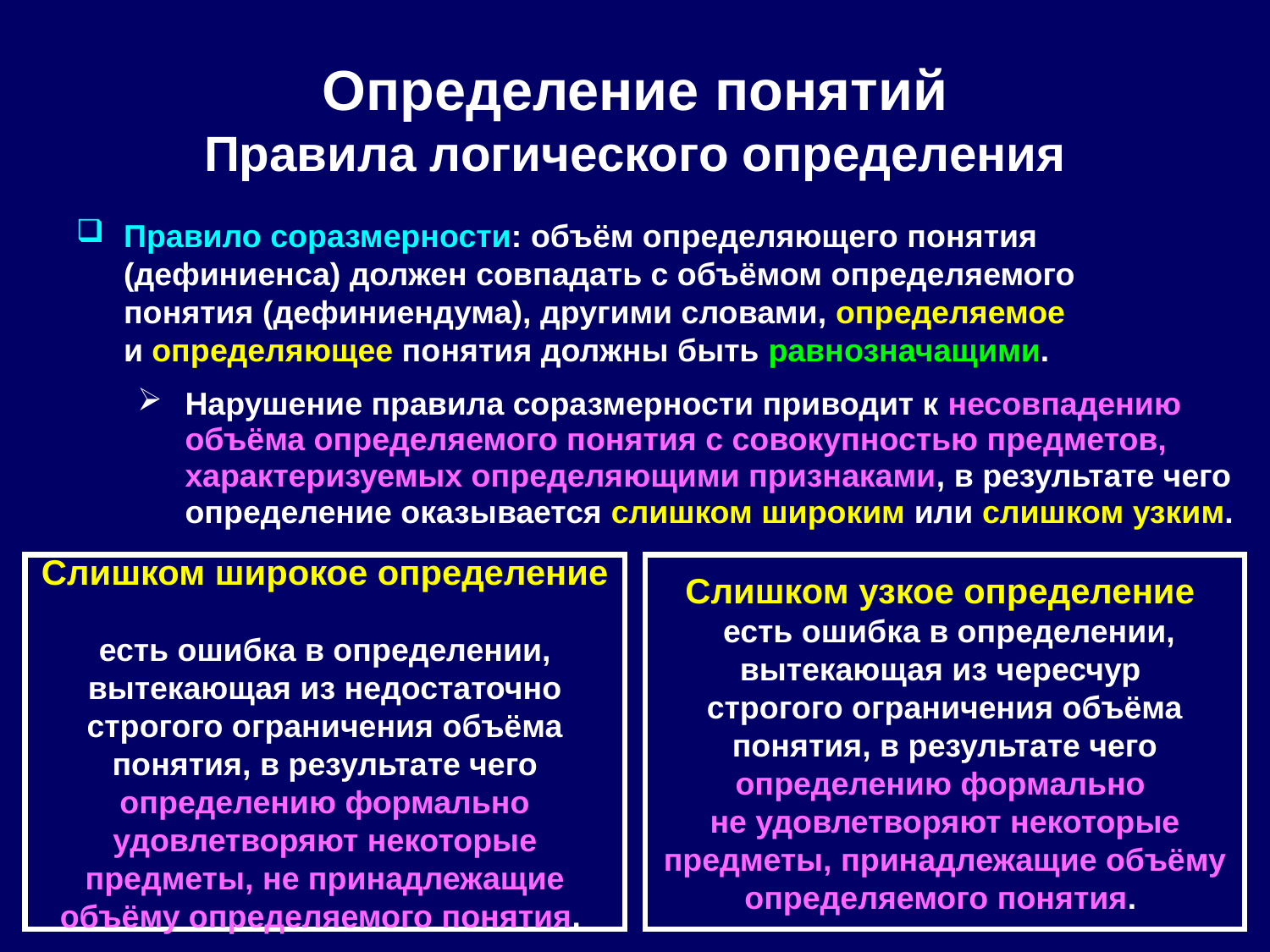

Определение понятий
Правила логического определения
Правило соразмерности: объём определяющего понятия (дефиниенса) должен совпадать с объёмом определяемого понятия (дефиниендума), другими словами, определяемое
и определяющее понятия должны быть равнозначащими.
Нарушение правила соразмерности приводит к несовпадению объёма определяемого понятия с совокупностью предметов, характеризуемых определяющими признаками, в результате чего определение оказывается слишком широким или слишком узким.
Слишком широкое определение
есть ошибка в определении, вытекающая из недостаточно строгого ограничения объёма понятия, в результате чего определению формально удовлетворяют некоторые предметы, не принадлежащие объёму определяемого понятия.
Слишком узкое определение
 есть ошибка в определении, вытекающая из чересчур
строгого ограничения объёма понятия, в результате чего определению формально
не удовлетворяют некоторые предметы, принадлежащие объёму определяемого понятия.